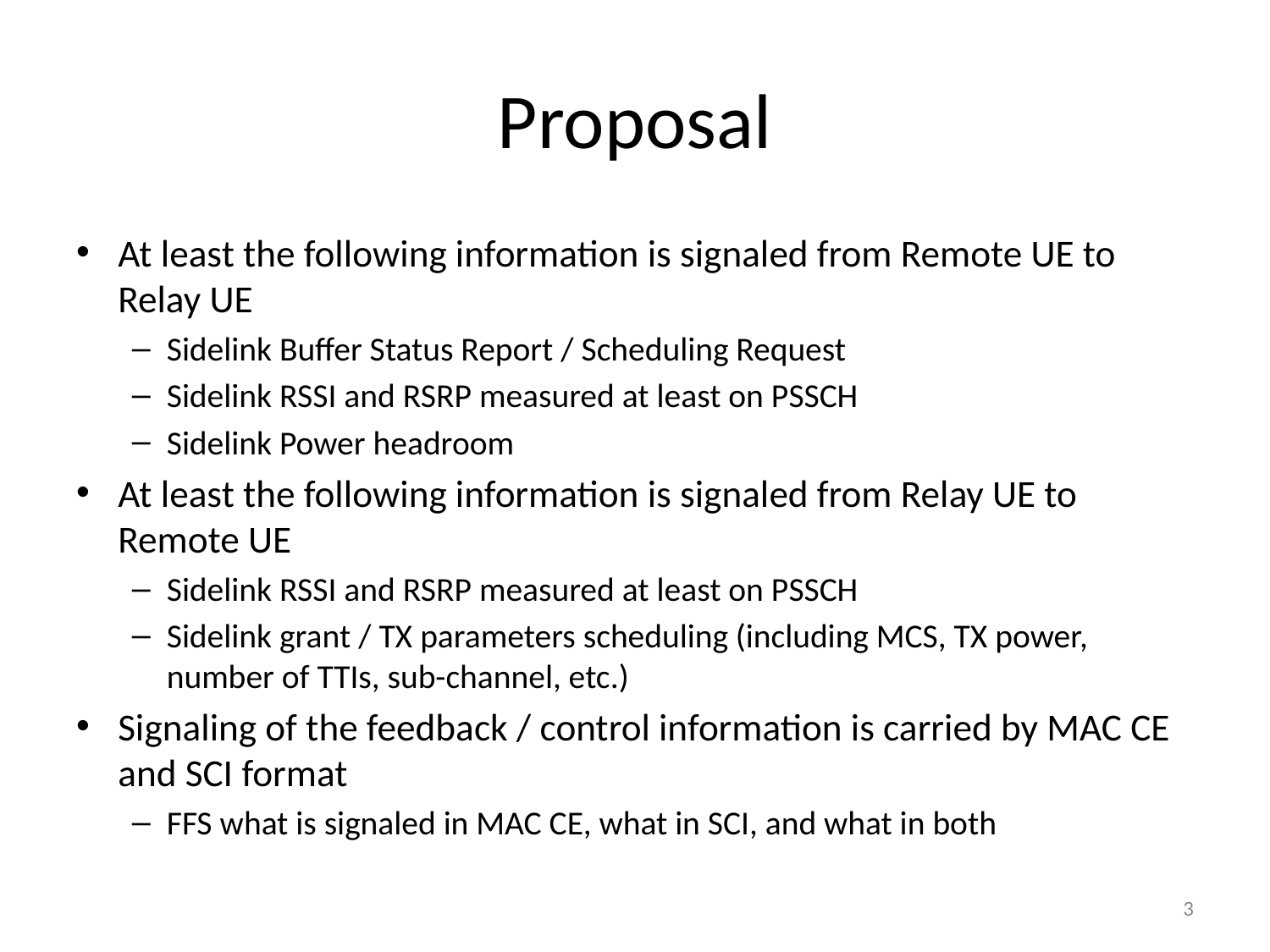

# Proposal
At least the following information is signaled from Remote UE to Relay UE
Sidelink Buffer Status Report / Scheduling Request
Sidelink RSSI and RSRP measured at least on PSSCH
Sidelink Power headroom
At least the following information is signaled from Relay UE to Remote UE
Sidelink RSSI and RSRP measured at least on PSSCH
Sidelink grant / TX parameters scheduling (including MCS, TX power, number of TTIs, sub-channel, etc.)
Signaling of the feedback / control information is carried by MAC CE and SCI format
FFS what is signaled in MAC CE, what in SCI, and what in both
3